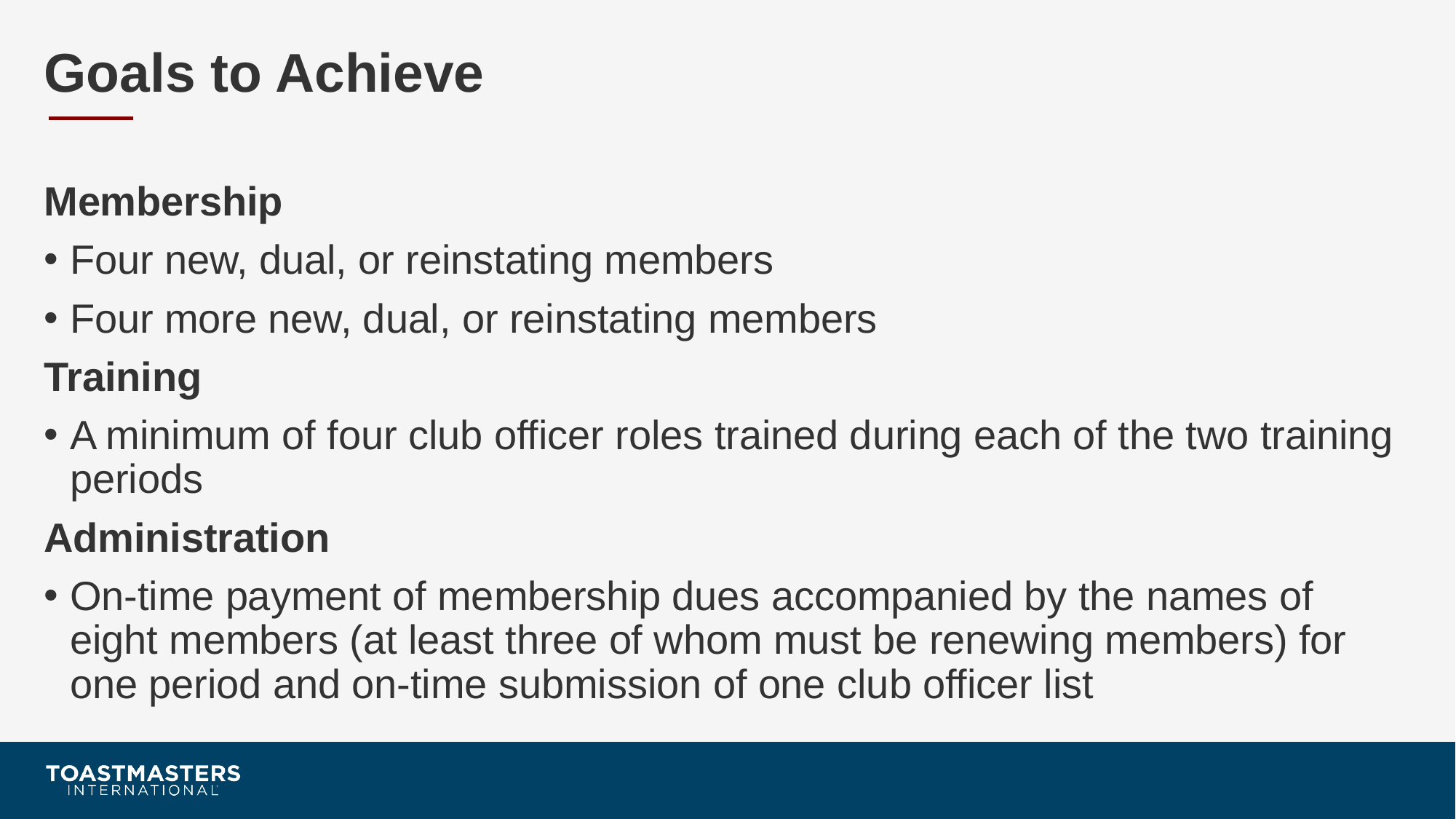

# Goals to Achieve
Membership
Four new, dual, or reinstating members
Four more new, dual, or reinstating members
Training
A minimum of four club officer roles trained during each of the two training periods
Administration
On-time payment of membership dues accompanied by the names of eight members (at least three of whom must be renewing members) for one period and on-time submission of one club officer list